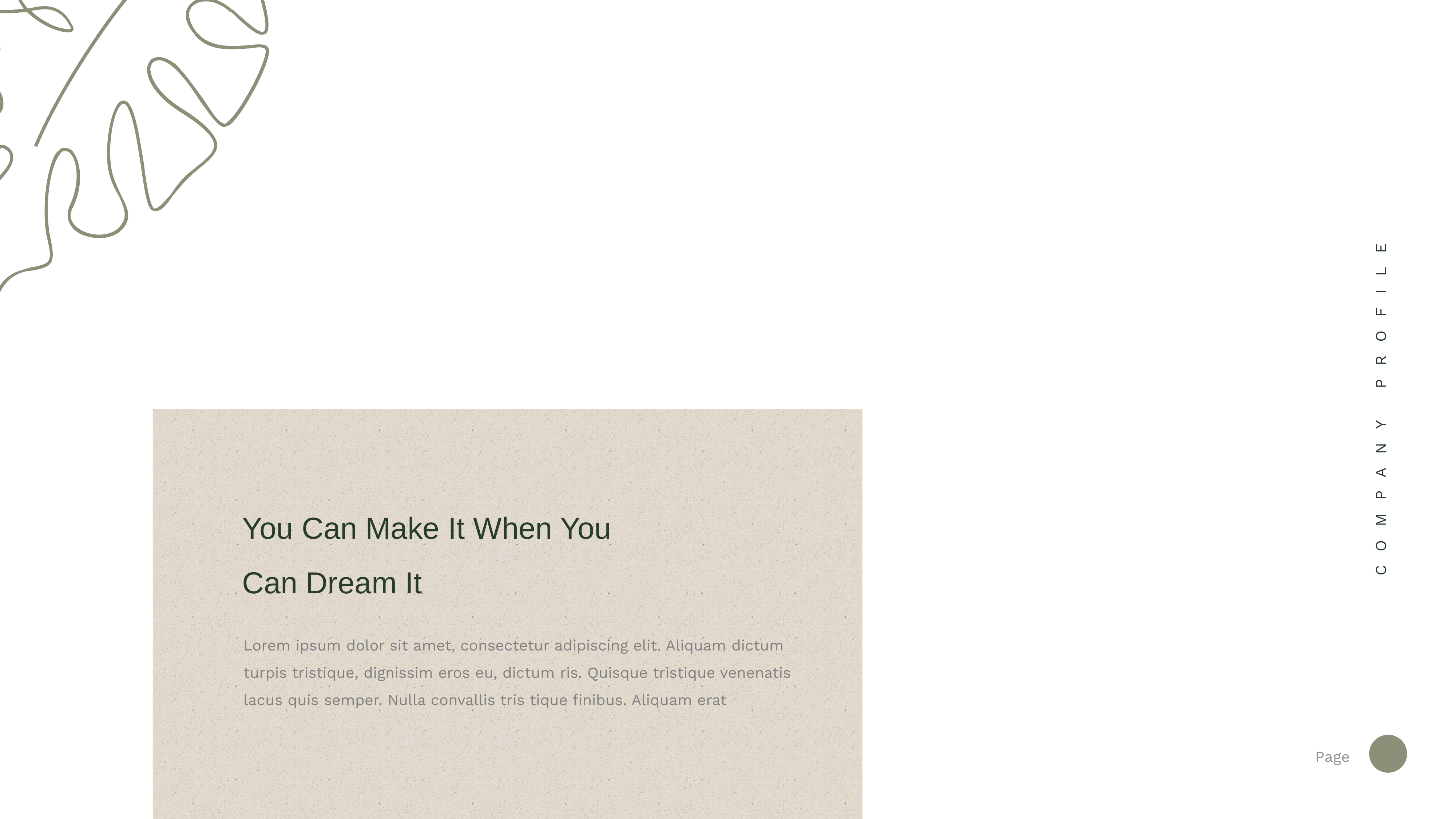

COMPANY PROFILE

You Can Make It When You Can Dream It
Lorem ipsum dolor sit amet, consectetur adipiscing elit. Aliquam dictum turpis tristique, dignissim eros eu, dictum ris. Quisque tristique venenatis lacus quis semper. Nulla convallis tris tique finibus. Aliquam erat

Page
25